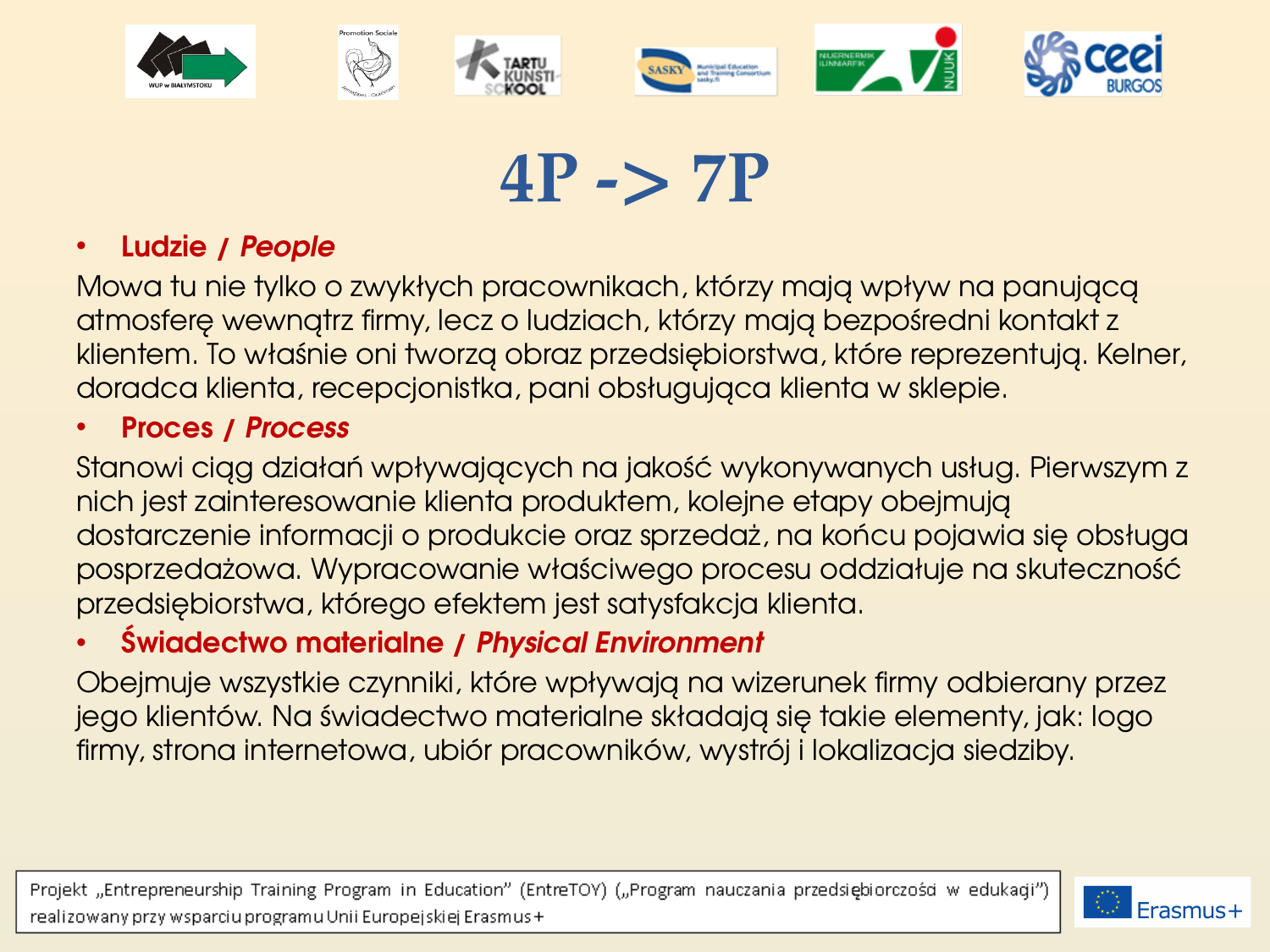

# 4P -> 7P
Ludzie / People
Mowa tu nie tylko o zwykłych pracownikach, którzy mają wpływ na panującą atmosferę wewnątrz firmy, lecz o ludziach, którzy mają bezpośredni kontakt z klientem. To właśnie oni tworzą obraz przedsiębiorstwa, które reprezentują. Kelner, doradca klienta, recepcjonistka, pani obsługująca klienta w sklepie.
Proces / Process
Stanowi ciąg działań wpływających na jakość wykonywanych usług. Pierwszym z nich jest zainteresowanie klienta produktem, kolejne etapy obejmują dostarczenie informacji o produkcie oraz sprzedaż, na końcu pojawia się obsługa posprzedażowa. Wypracowanie właściwego procesu oddziałuje na skuteczność przedsiębiorstwa, którego efektem jest satysfakcja klienta.
Świadectwo materialne / Physical Environment
Obejmuje wszystkie czynniki, które wpływają na wizerunek firmy odbierany przez jego klientów. Na świadectwo materialne składają się takie elementy, jak: logo firmy, strona internetowa, ubiór pracowników, wystrój i lokalizacja siedziby.